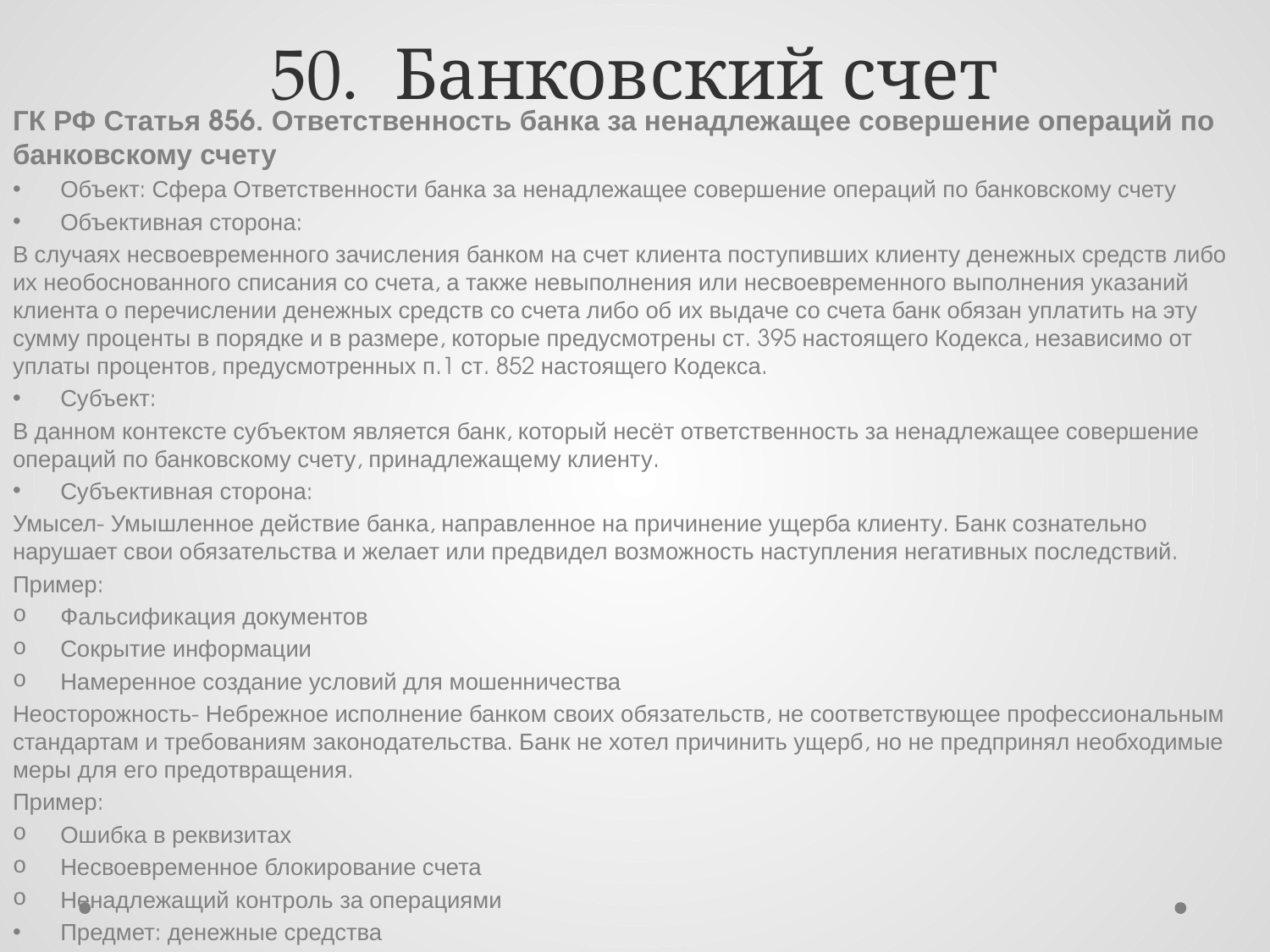

# 50.  Банковский счет
ГК РФ Статья 856. Ответственность банка за ненадлежащее совершение операций по банковскому счету
Объект: Сфера Ответственности банка за ненадлежащее совершение операций по банковскому счету
Объективная сторона:
В случаях несвоевременного зачисления банком на счет клиента поступивших клиенту денежных средств либо их необоснованного списания со счета, а также невыполнения или несвоевременного выполнения указаний клиента о перечислении денежных средств со счета либо об их выдаче со счета банк обязан уплатить на эту сумму проценты в порядке и в размере, которые предусмотрены ст. 395 настоящего Кодекса, независимо от уплаты процентов, предусмотренных п.1 ст. 852 настоящего Кодекса.
Субъект:
В данном контексте субъектом является банк, который несёт ответственность за ненадлежащее совершение операций по банковскому счету, принадлежащему клиенту.
Субъективная сторона:
Умысел- Умышленное действие банка, направленное на причинение ущерба клиенту. Банк сознательно нарушает свои обязательства и желает или предвидел возможность наступления негативных последствий.
Пример:
Фальсификация документов
Сокрытие информации
Намеренное создание условий для мошенничества
Неосторожность- Небрежное исполнение банком своих обязательств, не соответствующее профессиональным стандартам и требованиям законодательства. Банк не хотел причинить ущерб, но не предпринял необходимые меры для его предотвращения.
Пример:
Ошибка в реквизитах
Несвоевременное блокирование счета
Ненадлежащий контроль за операциями
Предмет: денежные средства